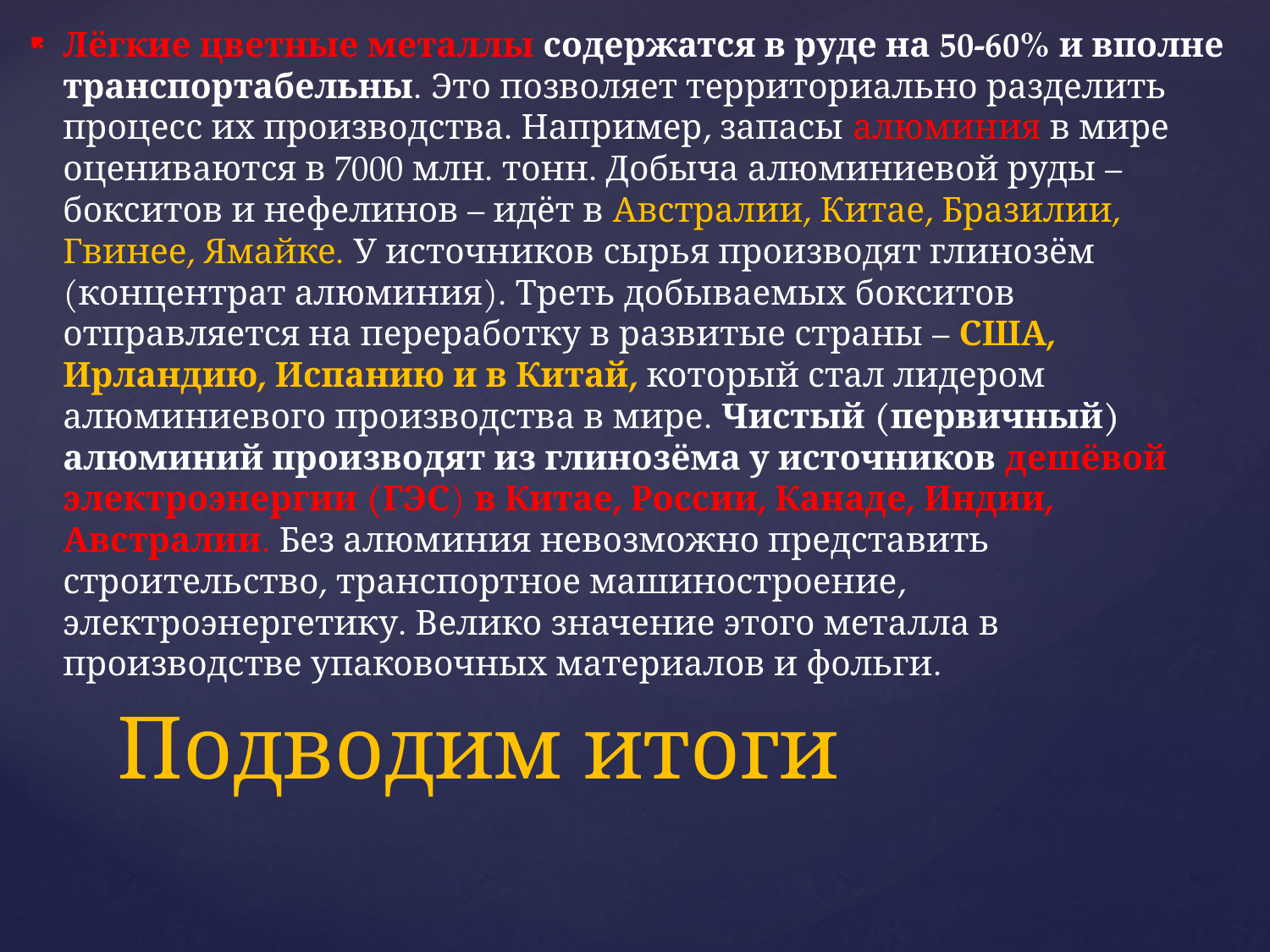

Лёгкие цветные металлы содержатся в руде на 50-60% и вполне транспортабельны. Это позволяет территориально разделить процесс их производства. Например, запасы алюминия в мире оцениваются в 7000 млн. тонн. Добыча алюминиевой руды – бокситов и нефелинов – идёт в Австралии, Китае, Бразилии, Гвинее, Ямайке. У источников сырья производят глинозём (концентрат алюминия). Треть добываемых бокситов отправляется на переработку в развитые страны – США, Ирландию, Испанию и в Китай, который стал лидером алюминиевого производства в мире. Чистый (первичный) алюминий производят из глинозёма у источников дешёвой электроэнергии (ГЭС) в Китае, России, Канаде, Индии, Австралии. Без алюминия невозможно представить строительство, транспортное машиностроение, электроэнергетику. Велико значение этого металла в производстве упаковочных материалов и фольги.

# Подводим итоги